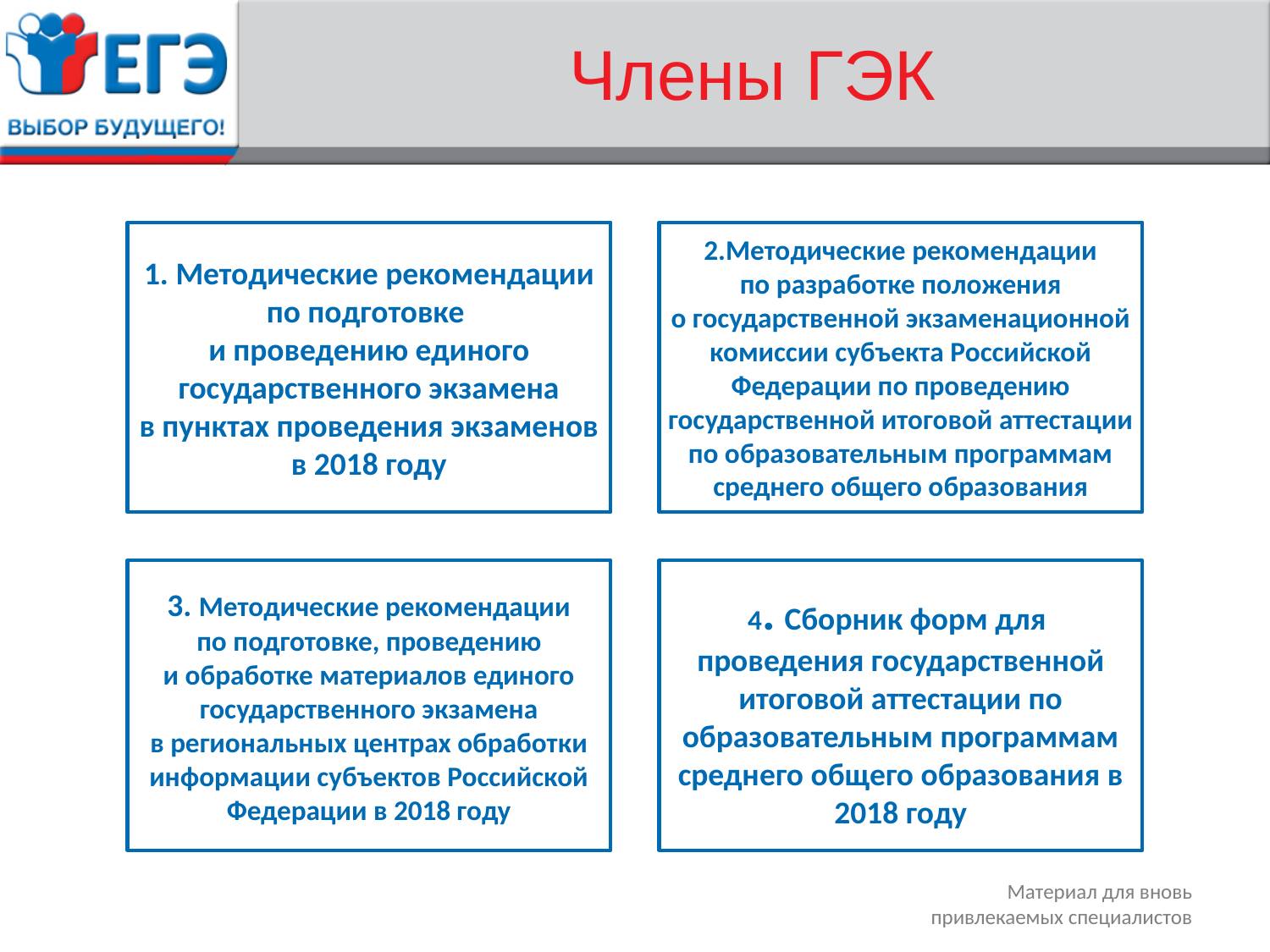

# Члены ГЭК
1. Методические рекомендации по подготовке
и проведению единого государственного экзамена в пунктах проведения экзаменов в 2018 году
2.Методические рекомендации по разработке положения о государственной экзаменационной комиссии субъекта Российской Федерации по проведению государственной итоговой аттестации по образовательным программам среднего общего образования
3. Методические рекомендации по подготовке, проведению и обработке материалов единого государственного экзамена в региональных центрах обработки информации субъектов Российской Федерации в 2018 году
4. Сборник форм для  проведения государственной итоговой аттестации по образовательным программам среднего общего образования в 2018 году